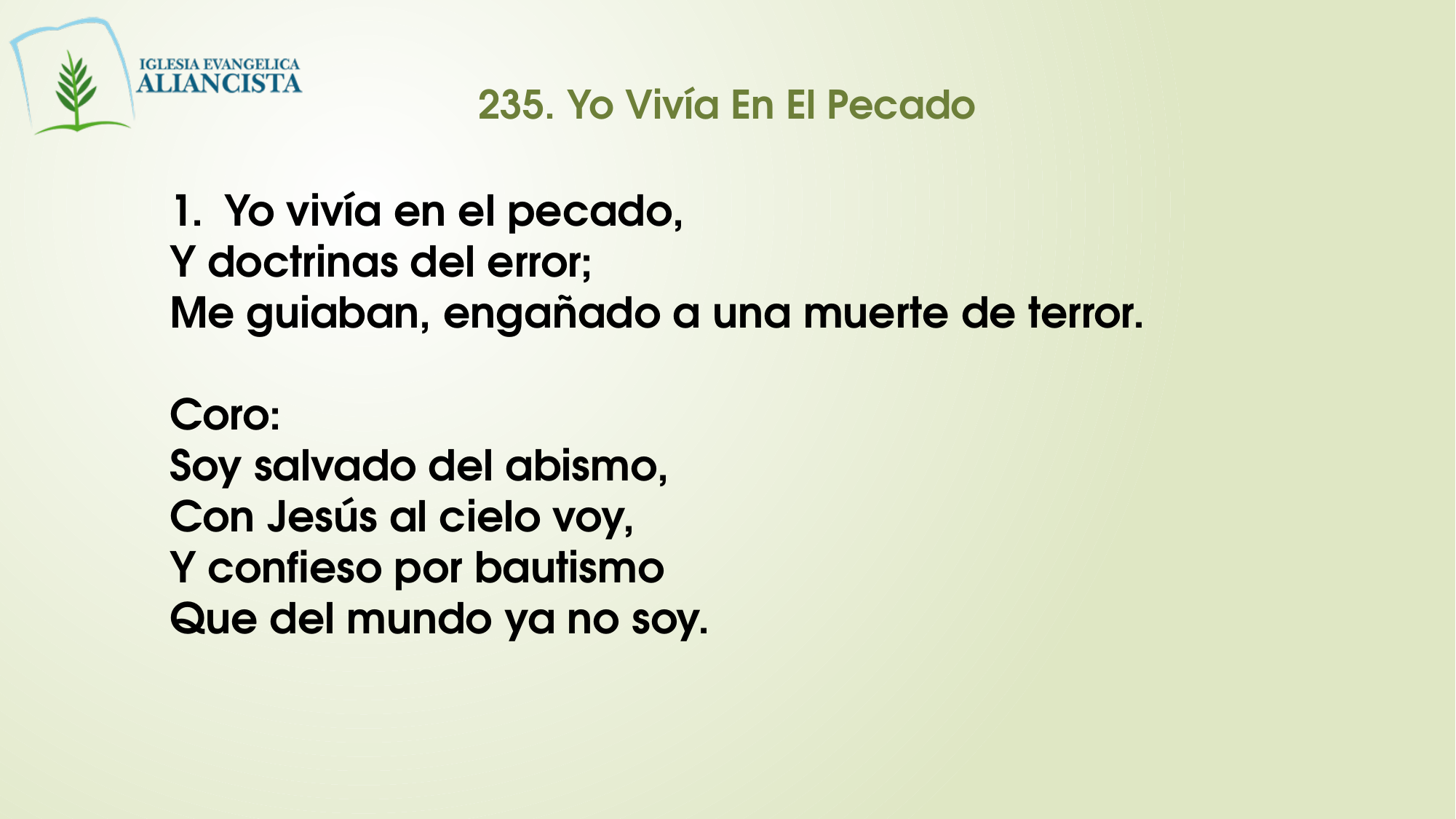

235. Yo Vivía En El Pecado
Yo vivía en el pecado,
Y doctrinas del error;
Me guiaban, engañado a una muerte de terror.

Coro:
Soy salvado del abismo,
Con Jesús al cielo voy,
Y confieso por bautismo
Que del mundo ya no soy.